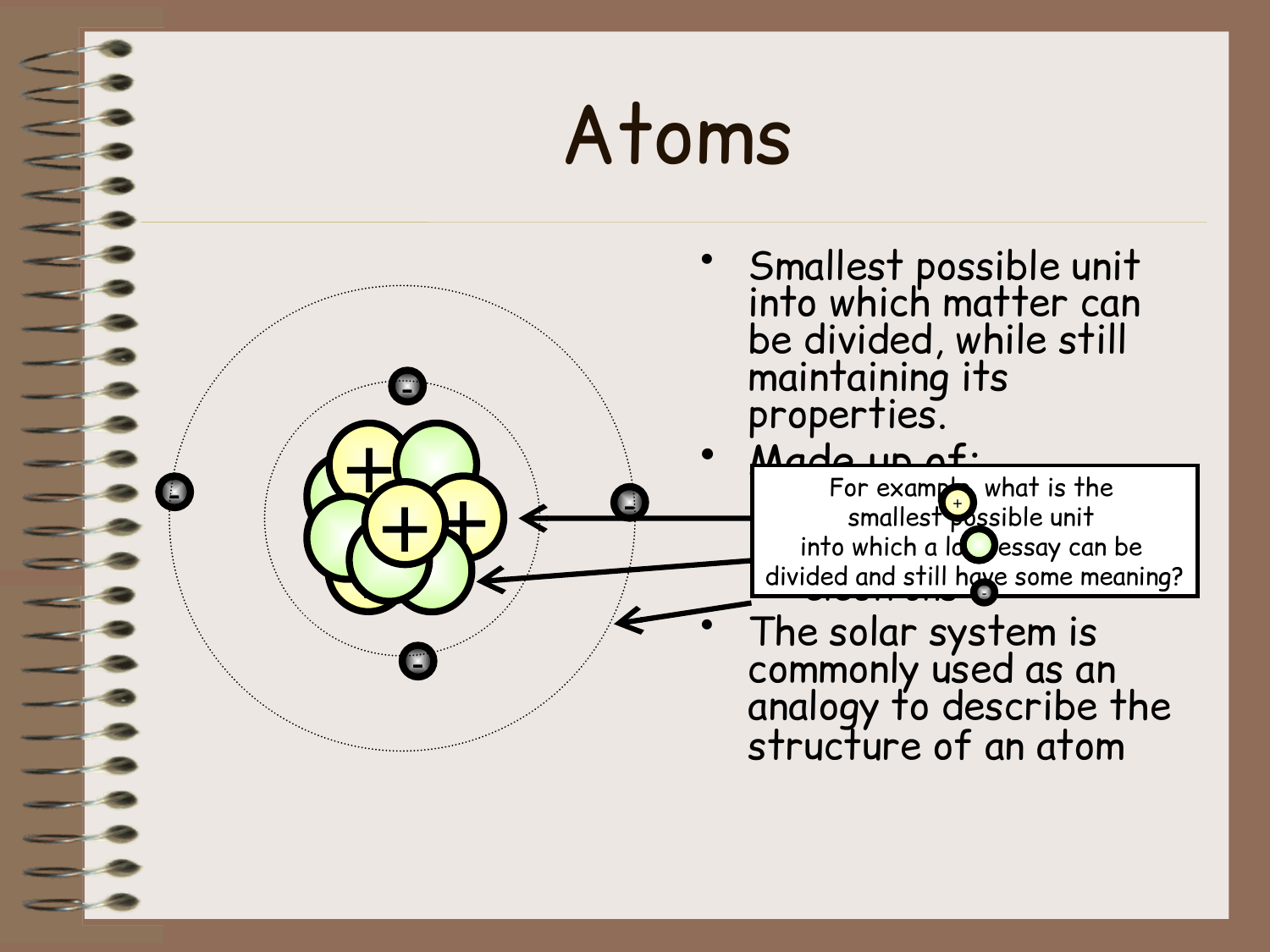

# Atoms
Smallest possible unit into which matter can be divided, while still maintaining its properties.
Made up of:
protons
neutrons
electrons
The solar system is commonly used as an analogy to describe the structure of an atom

-

+

For example, what is the
smallest possible unit
into which a long essay can be
divided and still have some meaning?
-
+
+
-
+

+

-

-